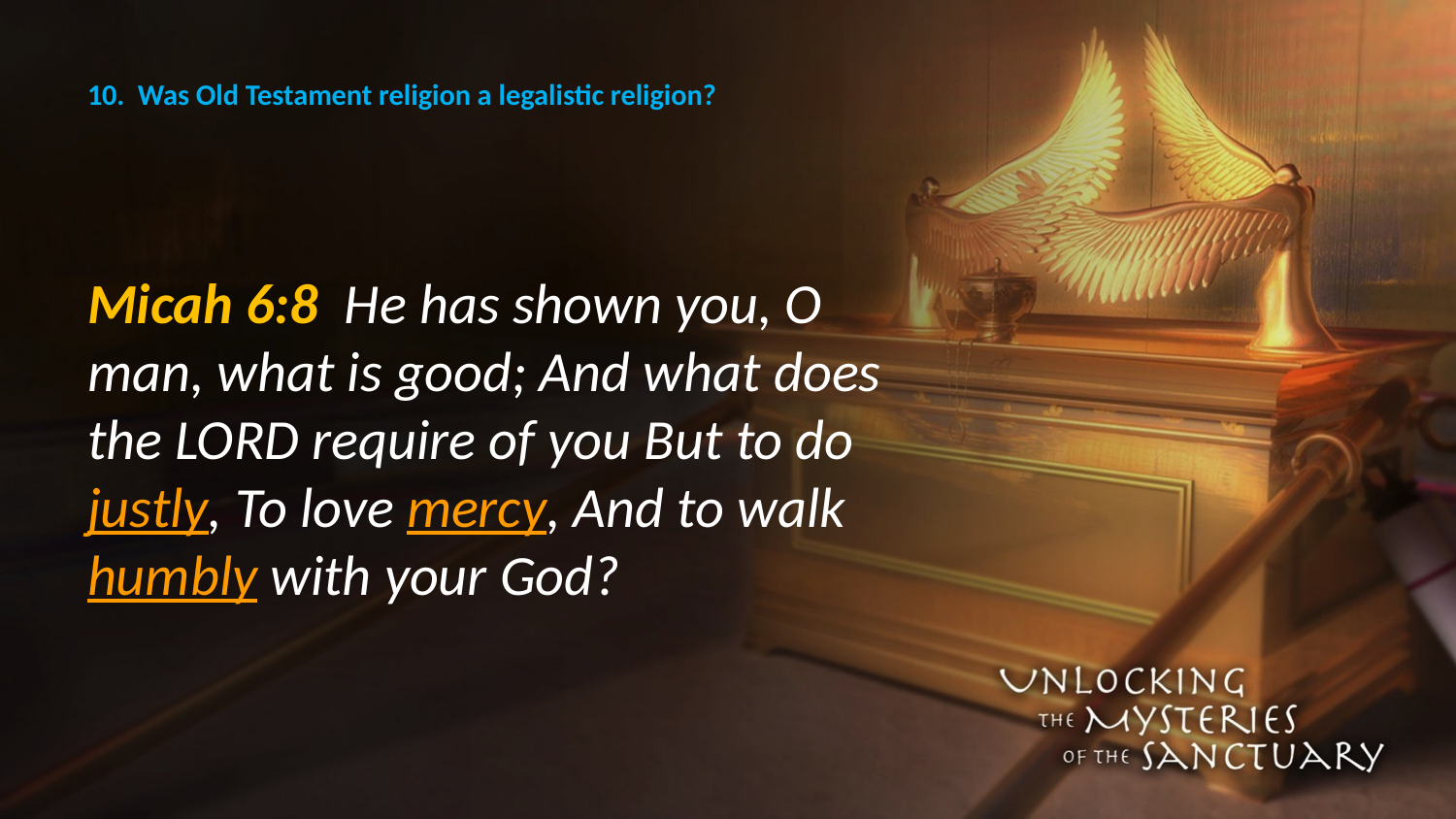

# 10.  Was Old Testament religion a legalistic religion?

Micah 6:8  He has shown you, O man, what is good; And what does the LORD require of you But to do justly, To love mercy, And to walk humbly with your God?